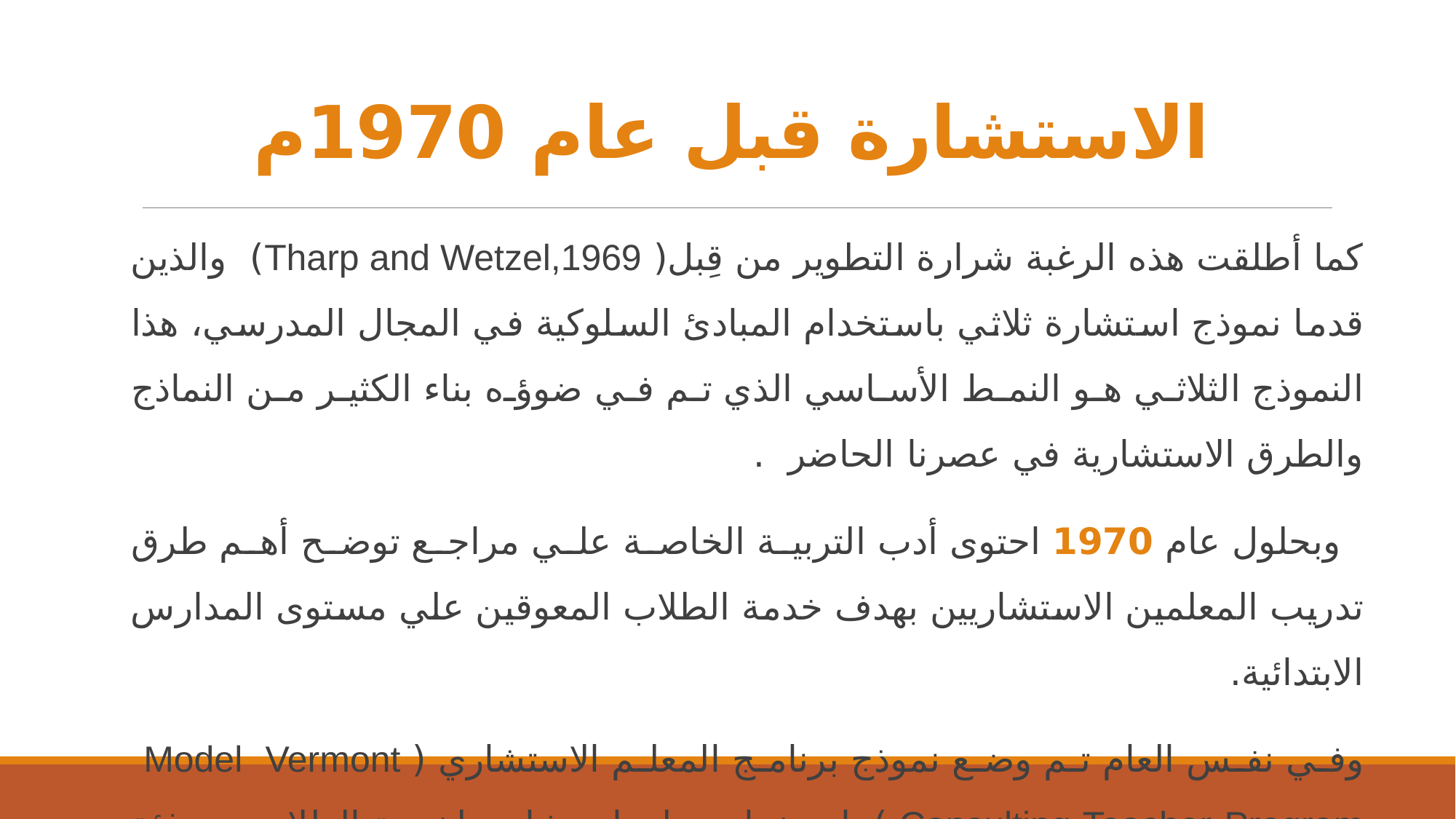

# الاستشارة قبل عام 1970م
كما أطلقت هذه الرغبة شرارة التطوير من قِبل( Tharp and Wetzel,1969)  والذين قدما نموذج استشارة ثلاثي باستخدام المبادئ السلوكية في المجال المدرسي، هذا النموذج الثلاثي هو النمط الأساسي الذي تم في ضوؤه بناء الكثير من النماذج والطرق الاستشارية في عصرنا الحاضر  .
  وبحلول عام 1970 احتوى أدب التربية الخاصة علي مراجع توضح أهم طرق تدريب المعلمين الاستشاريين بهدف خدمة الطلاب المعوقين علي مستوى المدارس الابتدائية.
وفي نفس العام تم وضع نموذج برنامج المعلم الاستشاري ( Model Vermont Consulting Teacher Program ) باستخدام معلم استشاري لخدمة الطلاب من فئة التخلف العقلي ووضعه موضع التنفيذ .